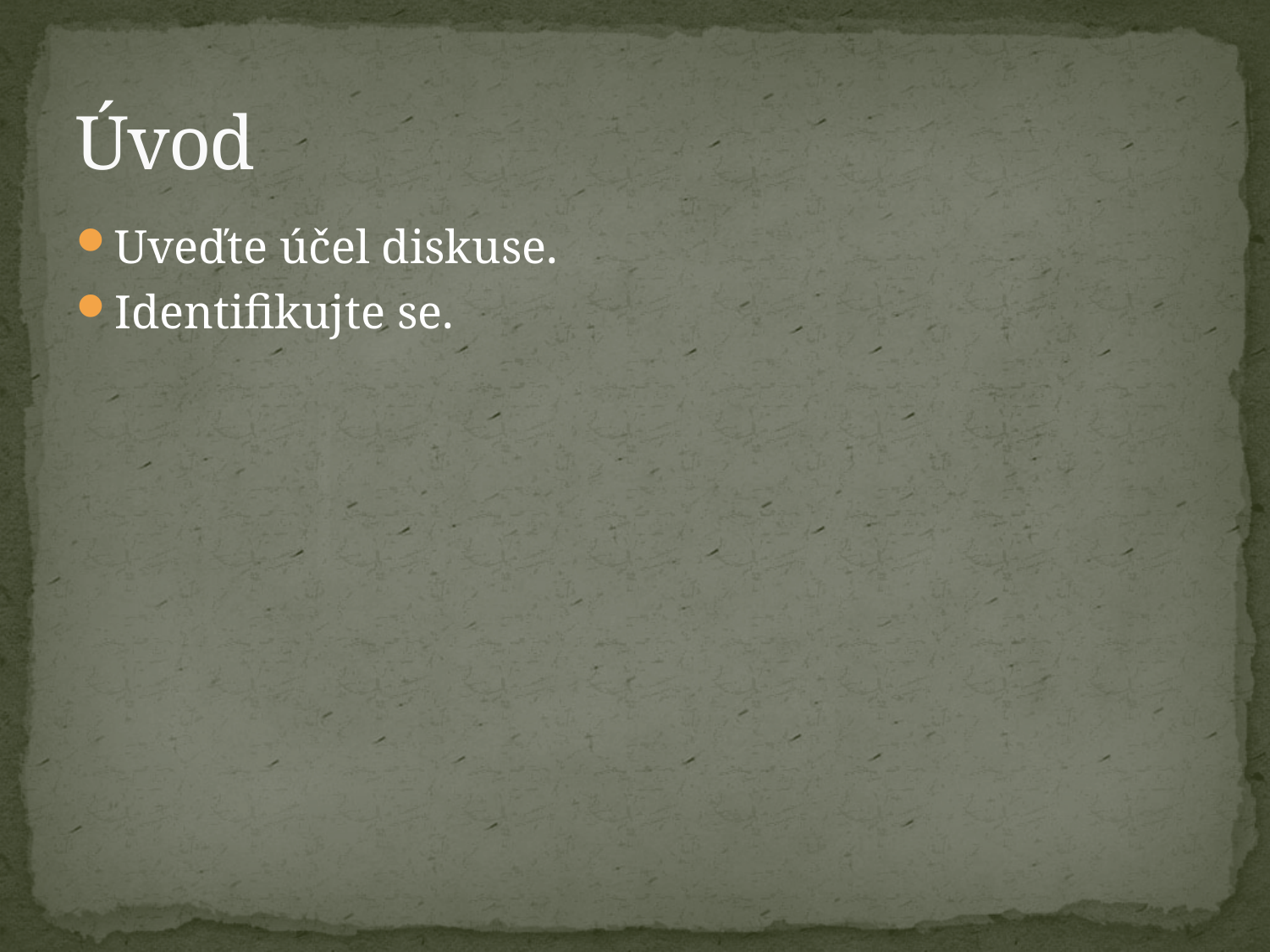

# Úvod
Uveďte účel diskuse.
Identifikujte se.